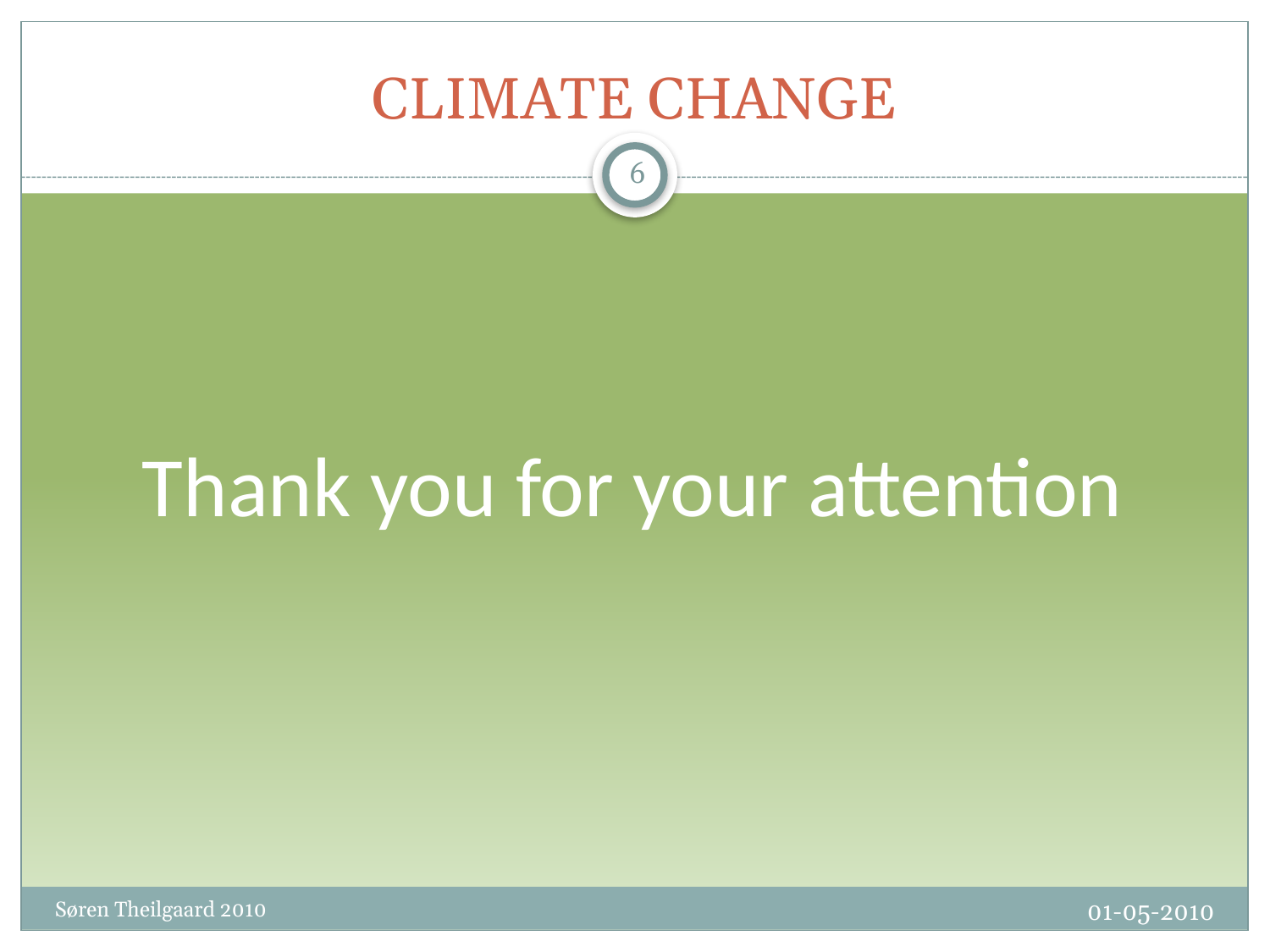

# CLIMATE CHANGE
6

Thank you for your attention

01-05-2010
Søren Theilgaard 2010